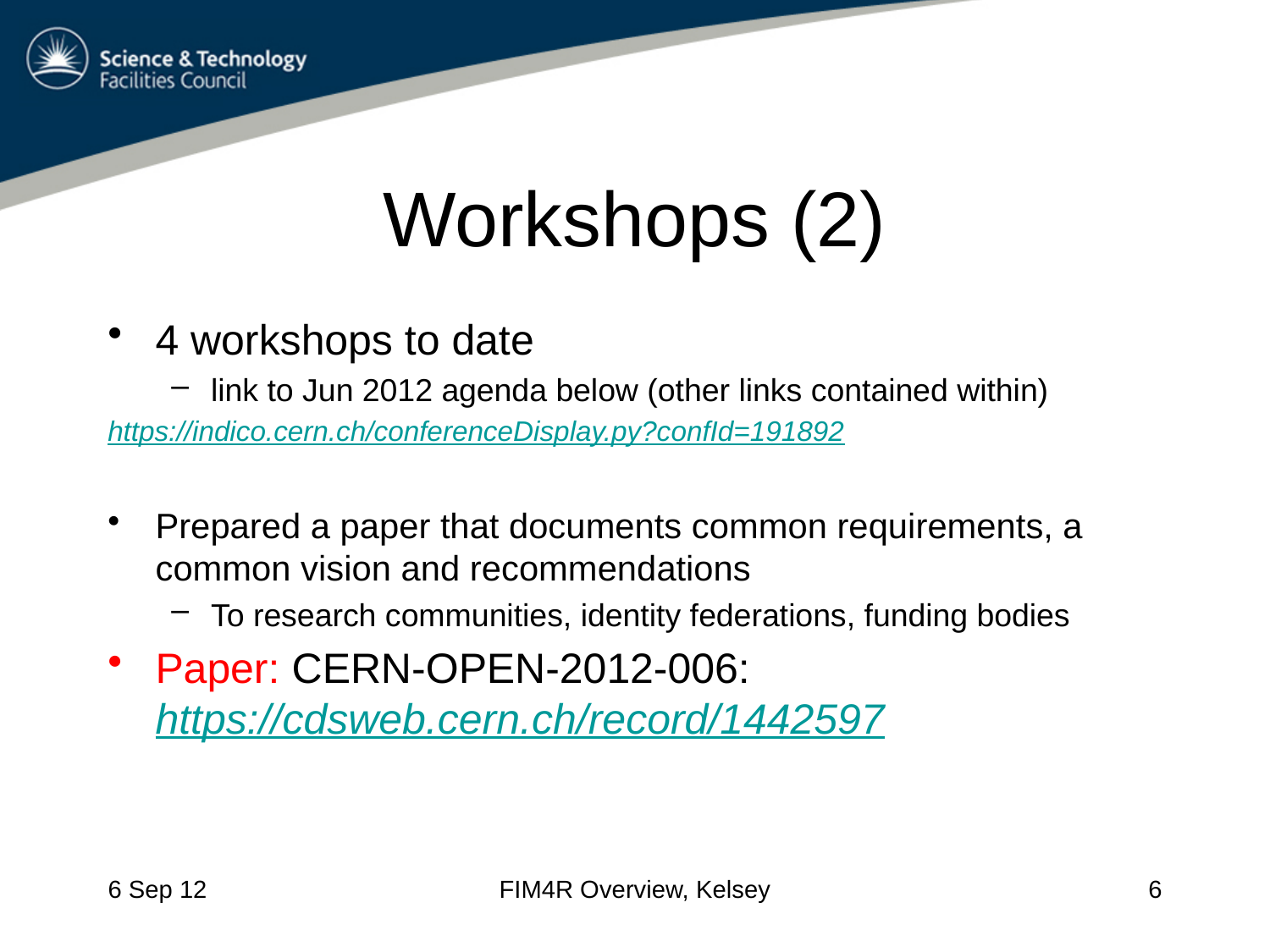

# Workshops (2)
4 workshops to date
link to Jun 2012 agenda below (other links contained within)
https://indico.cern.ch/conferenceDisplay.py?confId=191892

Prepared a paper that documents common requirements, a common vision and recommendations
To research communities, identity federations, funding bodies
Paper: CERN-OPEN-2012-006: https://cdsweb.cern.ch/record/1442597

6 Sep 12
FIM4R Overview, Kelsey
6